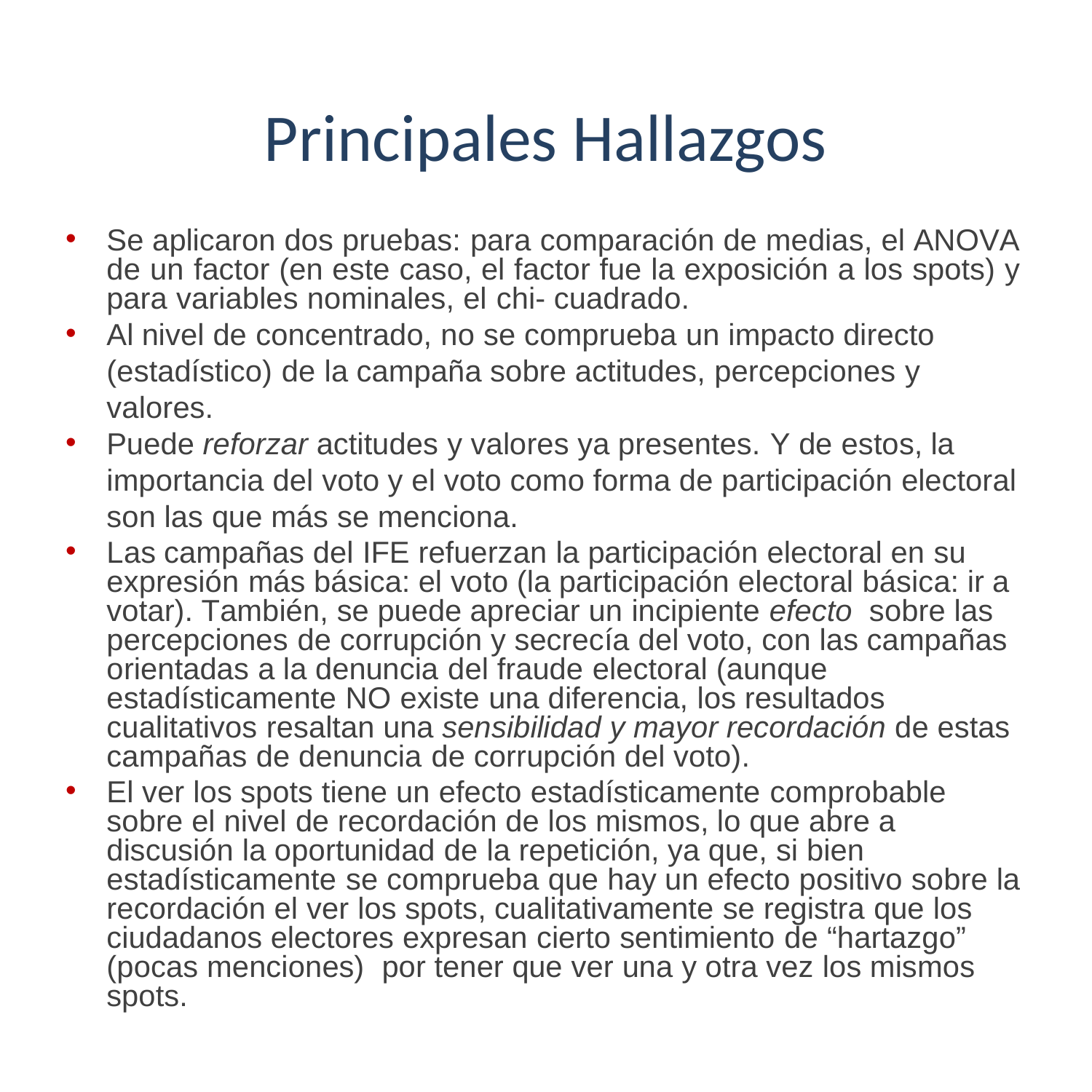

# Principales Hallazgos
Se aplicaron dos pruebas: para comparación de medias, el ANOVA de un factor (en este caso, el factor fue la exposición a los spots) y para variables nominales, el chi- cuadrado.
Al nivel de concentrado, no se comprueba un impacto directo (estadístico) de la campaña sobre actitudes, percepciones y valores.
Puede reforzar actitudes y valores ya presentes. Y de estos, la importancia del voto y el voto como forma de participación electoral son las que más se menciona.
Las campañas del IFE refuerzan la participación electoral en su expresión más básica: el voto (la participación electoral básica: ir a votar). También, se puede apreciar un incipiente efecto  sobre las percepciones de corrupción y secrecía del voto, con las campañas orientadas a la denuncia del fraude electoral (aunque estadísticamente NO existe una diferencia, los resultados cualitativos resaltan una sensibilidad y mayor recordación de estas campañas de denuncia de corrupción del voto).
El ver los spots tiene un efecto estadísticamente comprobable sobre el nivel de recordación de los mismos, lo que abre a discusión la oportunidad de la repetición, ya que, si bien estadísticamente se comprueba que hay un efecto positivo sobre la recordación el ver los spots, cualitativamente se registra que los ciudadanos electores expresan cierto sentimiento de “hartazgo” (pocas menciones)  por tener que ver una y otra vez los mismos spots.